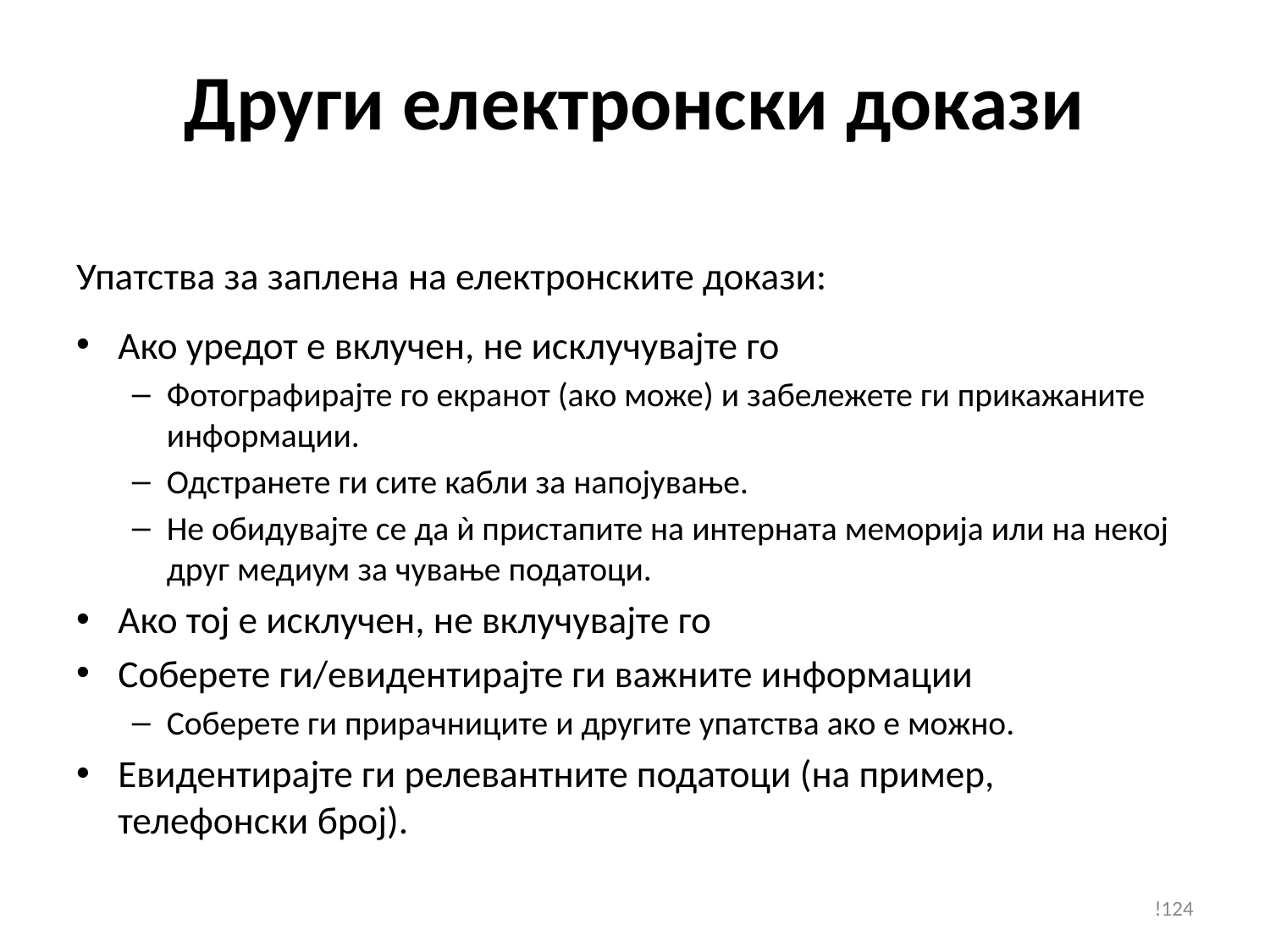

# Други електронски докази
Упатства за заплена на електронските докази:
Ако уредот е вклучен, не исклучувајте го
Фотографирајте го екранот (ако може) и забележете ги прикажаните информации.
Одстранете ги сите кабли за напојување.
Не обидувајте се да ѝ пристапите на интерната меморија или на некој друг медиум за чување податоци.
Ако тој е исклучен, не вклучувајте го
Соберете ги/евидентирајте ги важните информации
Соберете ги прирачниците и другите упатства ако е можно.
Евидентирајте ги релевантните податоци (на пример, телефонски број).
!124